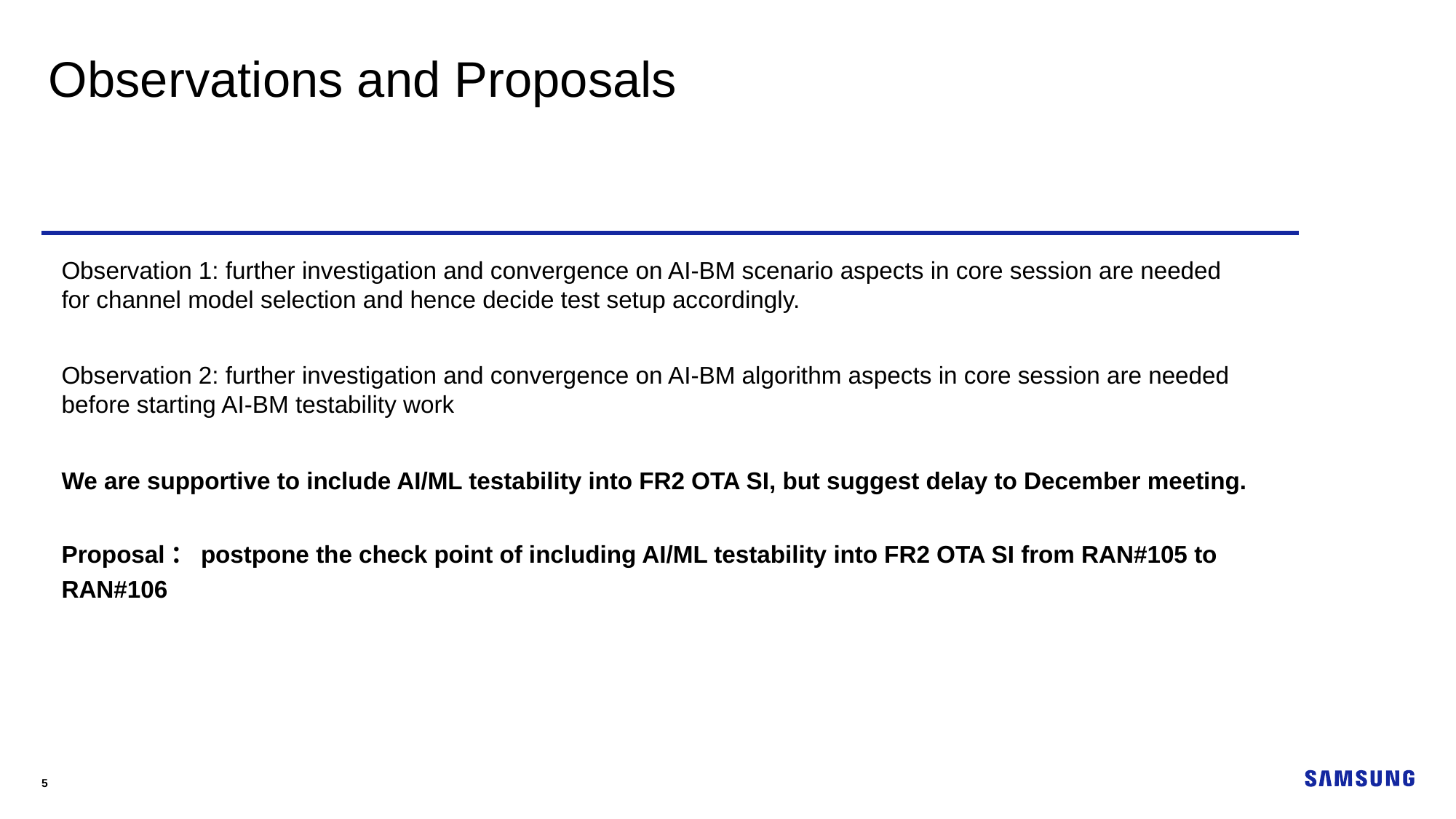

Observations and Proposals
Observation 1: further investigation and convergence on AI-BM scenario aspects in core session are needed for channel model selection and hence decide test setup accordingly.

Observation 2: further investigation and convergence on AI-BM algorithm aspects in core session are needed before starting AI-BM testability work

We are supportive to include AI/ML testability into FR2 OTA SI, but suggest delay to December meeting.

Proposal：postpone the check point of including AI/ML testability into FR2 OTA SI from RAN#105 to RAN#106